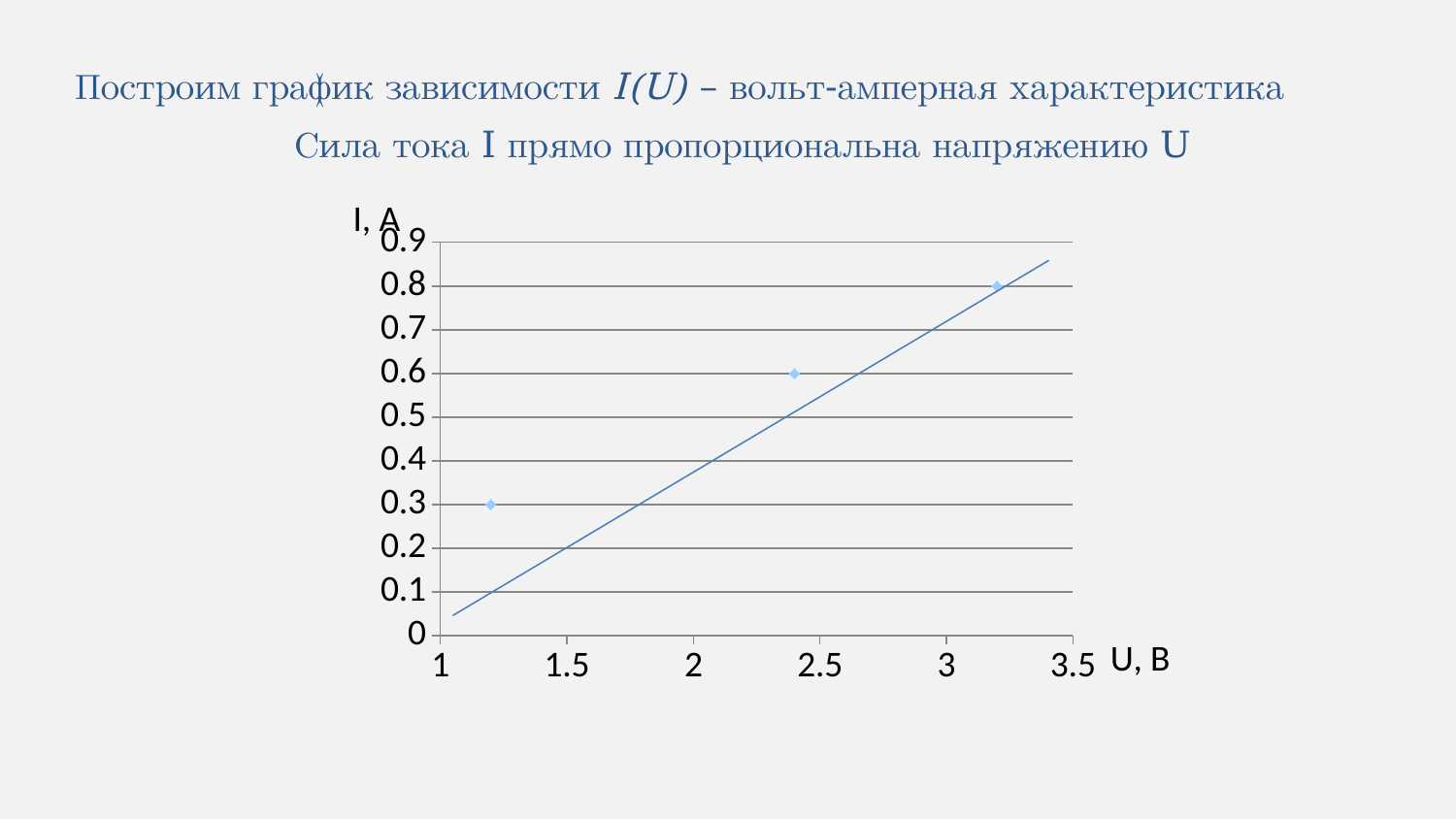

Построим график зависимости I(U) – вольт-амперная характеристика
Сила тока I прямо пропорциональна напряжению U
I, A

### Chart

| Category | I, A |
|---|---|
U, B